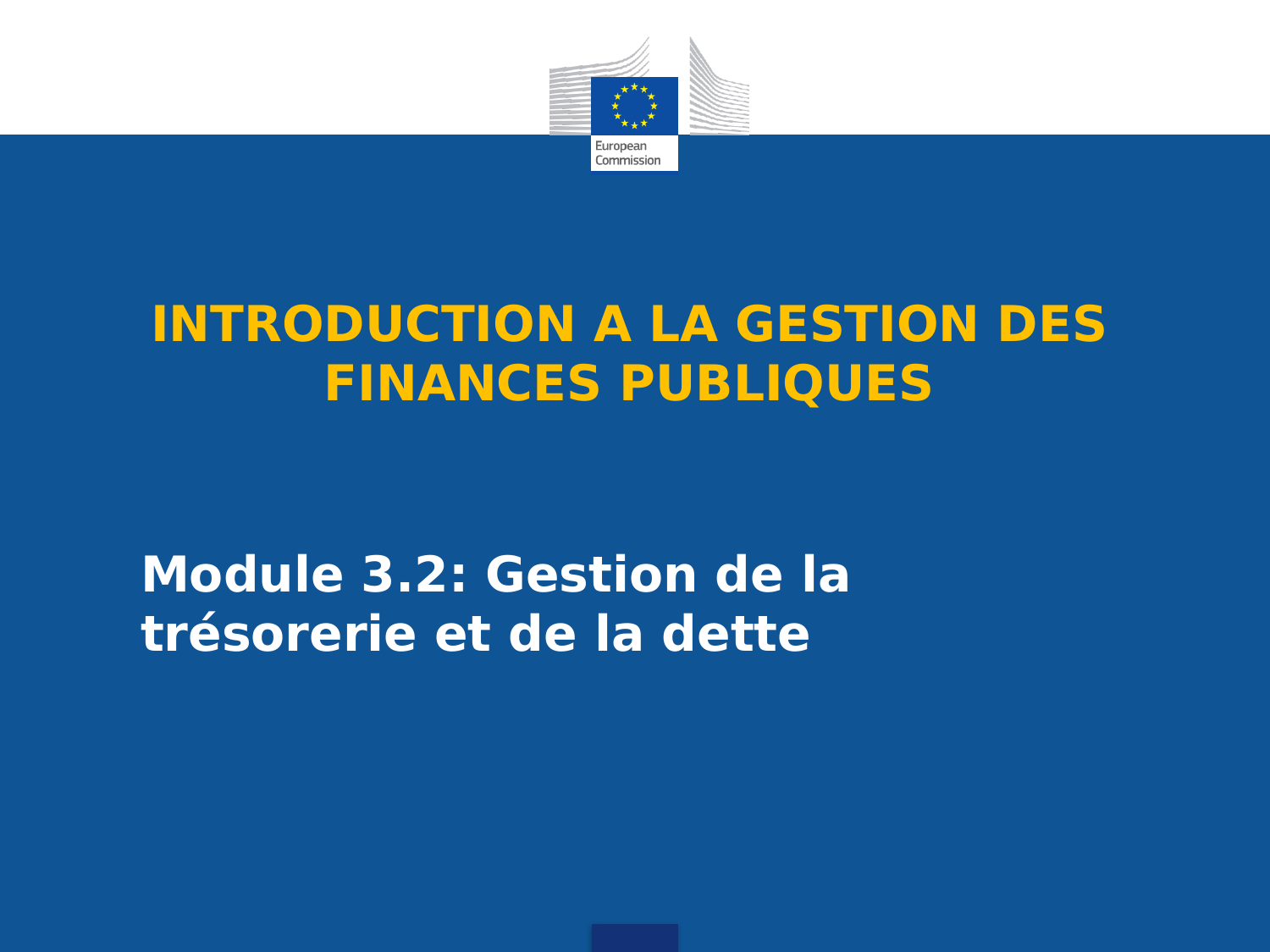

INTRODUCTION A LA GESTION DES FINANCES PUBLIQUES
Module 3.2: Gestion de la trésorerie et de la dette